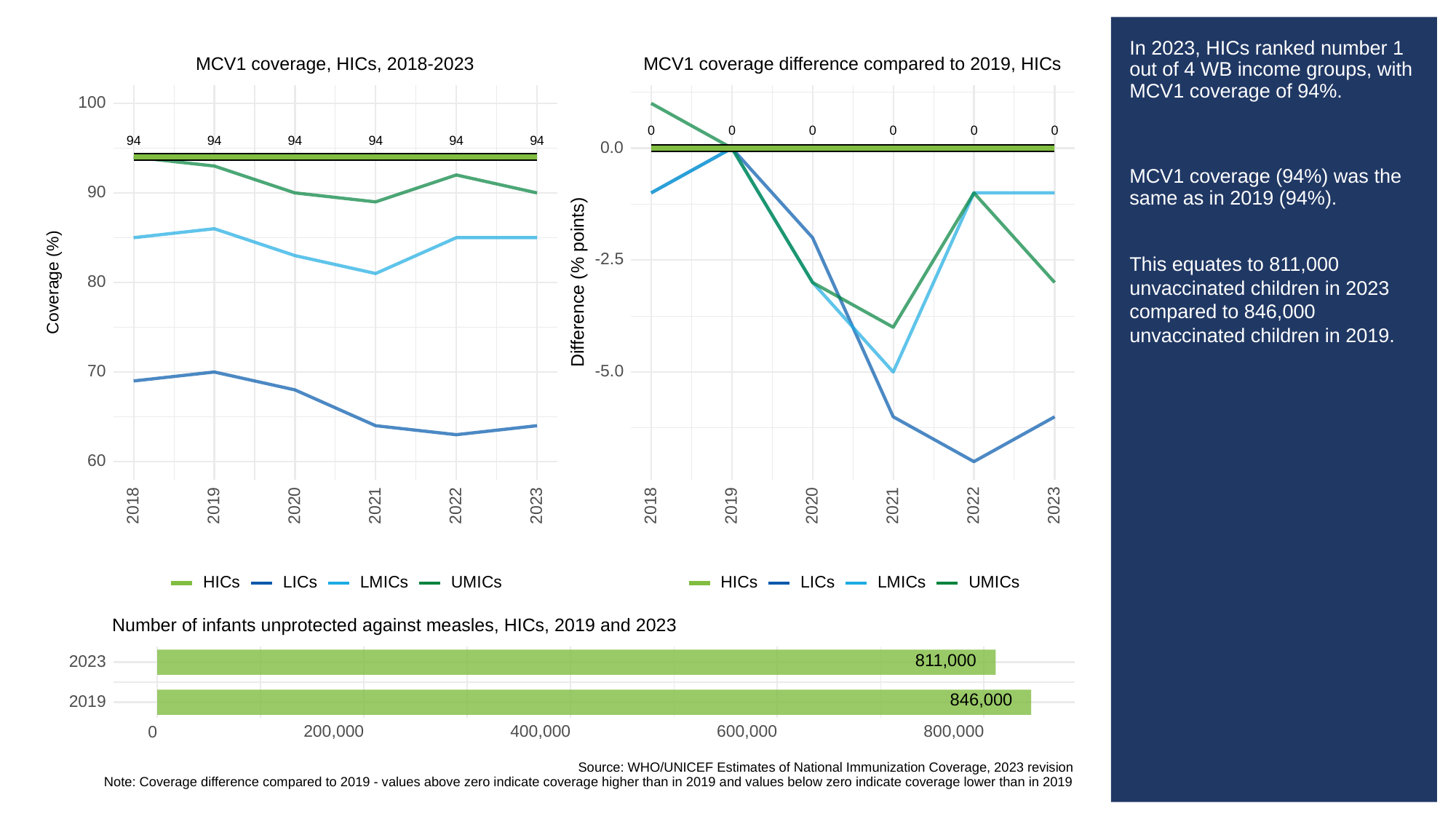

# In 2023, HICs ranked number 1 out of 4 WB income groups, with MCV1 coverage of 94%.

MCV1 coverage (94%) was the same as in 2019 (94%).

This equates to 811,000 unvaccinated children in 2023 compared to 846,000 unvaccinated children in 2019.

MCV1 coverage, HICs, 2018-2023
MCV1 coverage difference compared to 2019, HICs

100

0
0
0
0
0
0
94
94
94
94
94
94
0.0

90

-2.5

Difference (% points)
Coverage (%)
80

70
-5.0

60

2023
2023
2018
2019
2020
2021
2022
2018
2019
2020
2021
2022
HICs
LICs
LMICs
UMICs
HICs
LICs
LMICs
UMICs

Number of infants unprotected against measles, HICs, 2019 and 2023

811,000
2023

846,000
2019

200,000
400,000
600,000
800,000
0
Source: WHO/UNICEF Estimates of National Immunization Coverage, 2023 revision
Note: Coverage difference compared to 2019 - values above zero indicate coverage higher than in 2019 and values below zero indicate coverage lower than in 2019